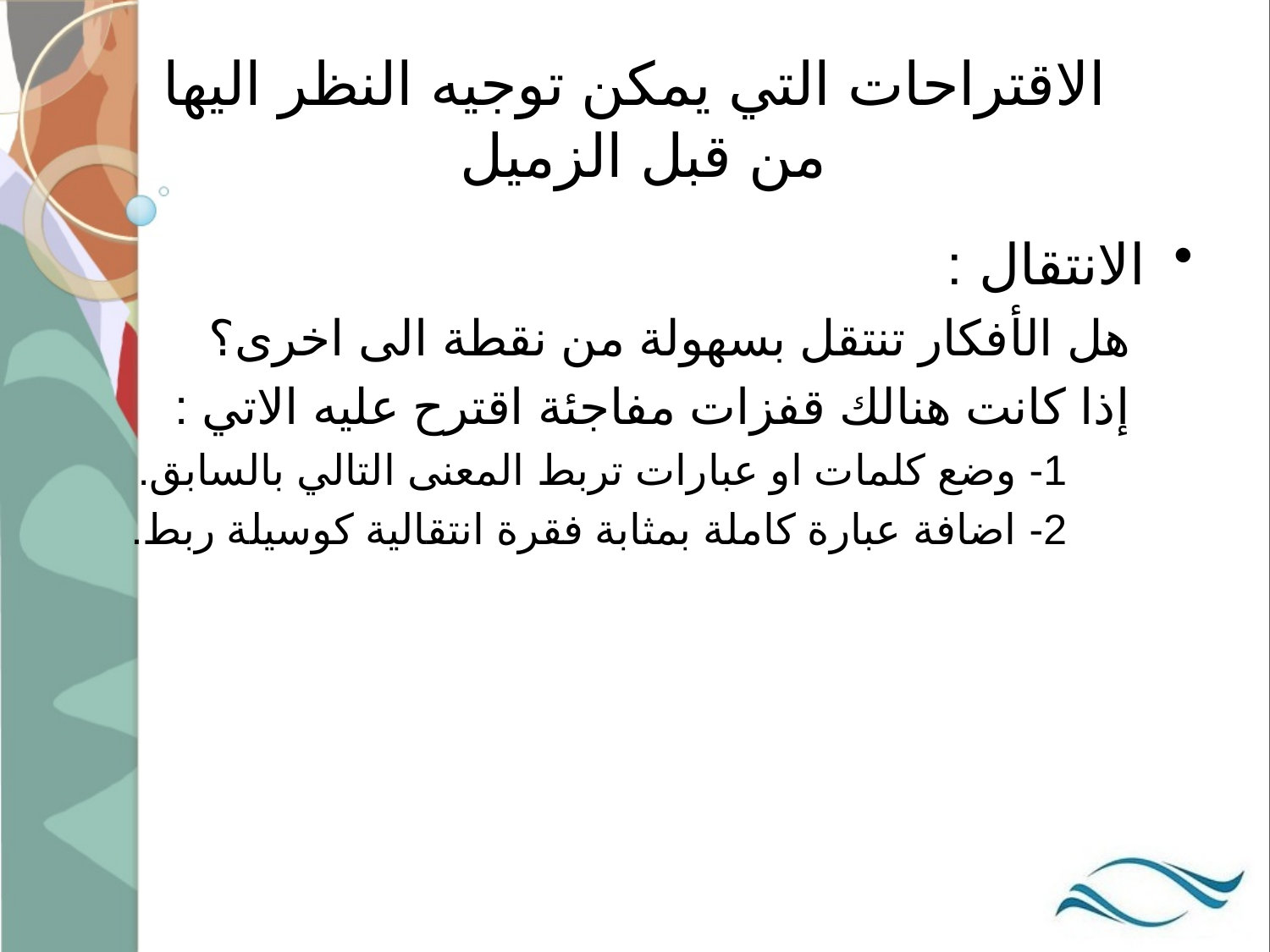

# الاقتراحات التي يمكن توجيه النظر اليها من قبل الزميل
الانتقال :
هل الأفكار تنتقل بسهولة من نقطة الى اخرى؟
إذا كانت هنالك قفزات مفاجئة اقترح عليه الاتي :
1- وضع كلمات او عبارات تربط المعنى التالي بالسابق.
2- اضافة عبارة كاملة بمثابة فقرة انتقالية كوسيلة ربط.